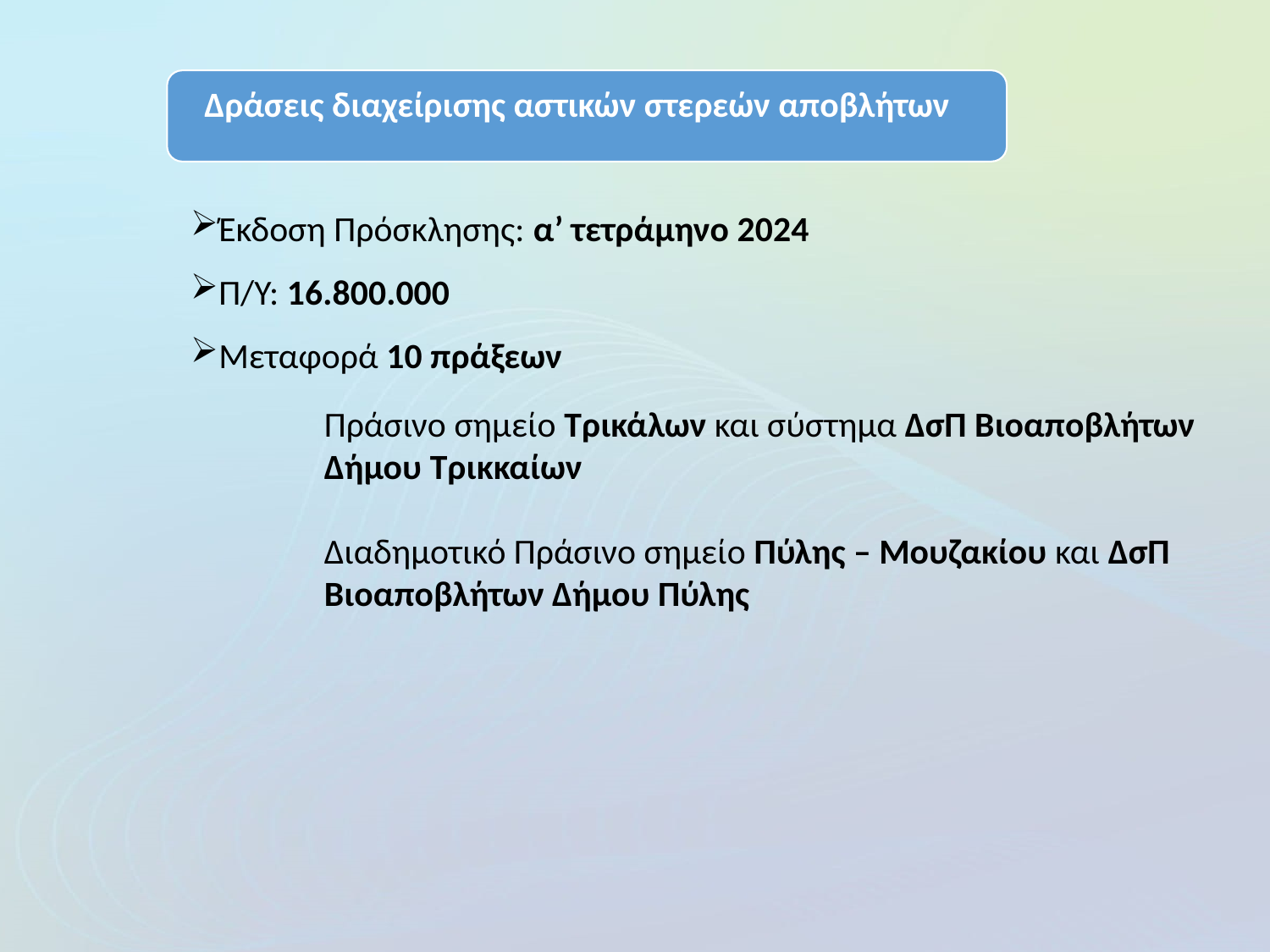

Δράσεις διαχείρισης αστικών στερεών αποβλήτων

Έκδοση Πρόσκλησης: α’ τετράμηνο 2024
Π/Υ: 16.800.000
Μεταφορά 10 πράξεων
Πράσινο σημείο Τρικάλων και σύστημα ΔσΠ Βιοαποβλήτων Δήμου Τρικκαίων

Διαδημοτικό Πράσινο σημείο Πύλης – Μουζακίου και ΔσΠ Βιοαποβλήτων Δήμου Πύλης